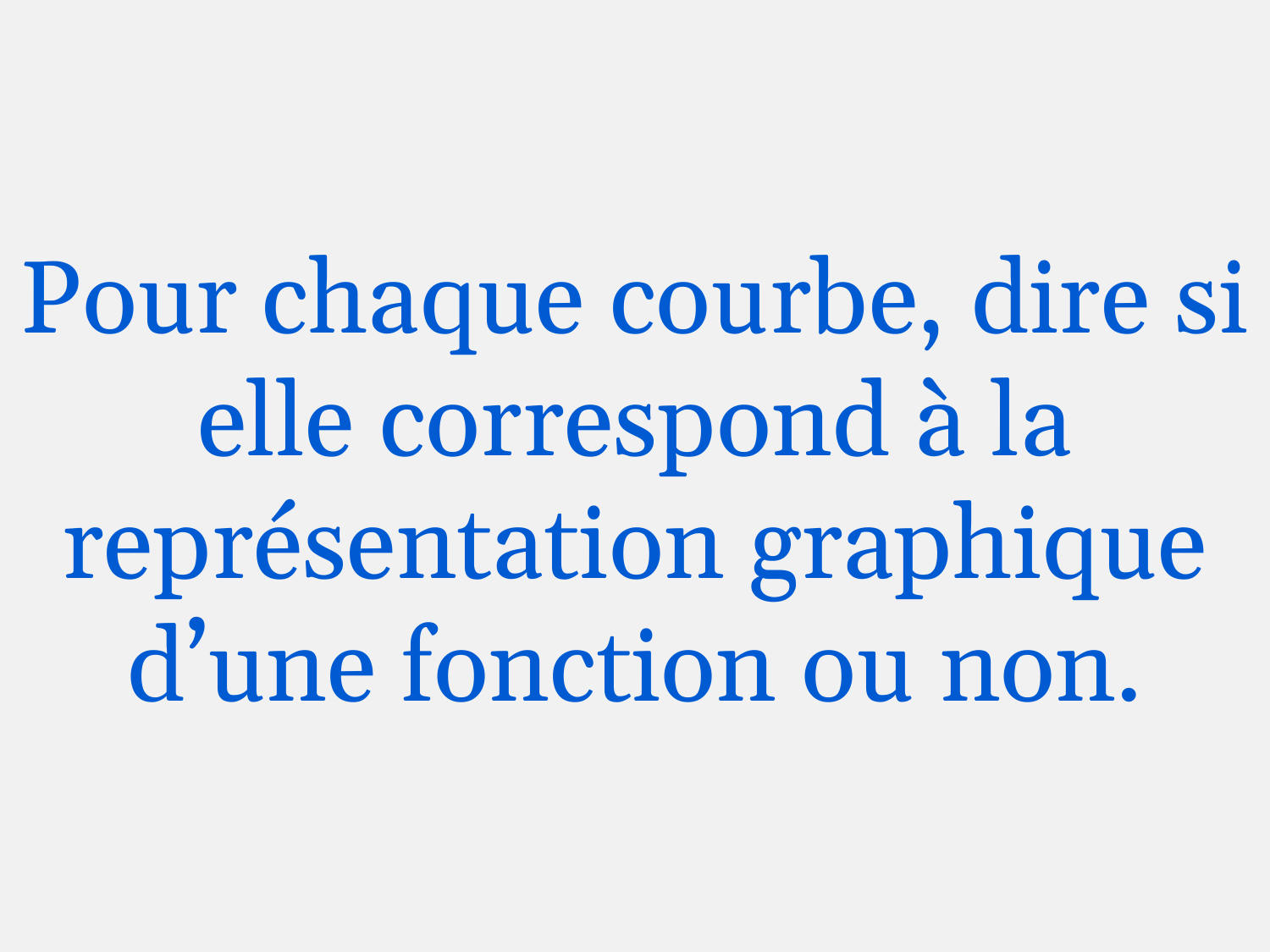

# Pour chaque courbe, dire si elle correspond à la représentation graphique d’une fonction ou non.